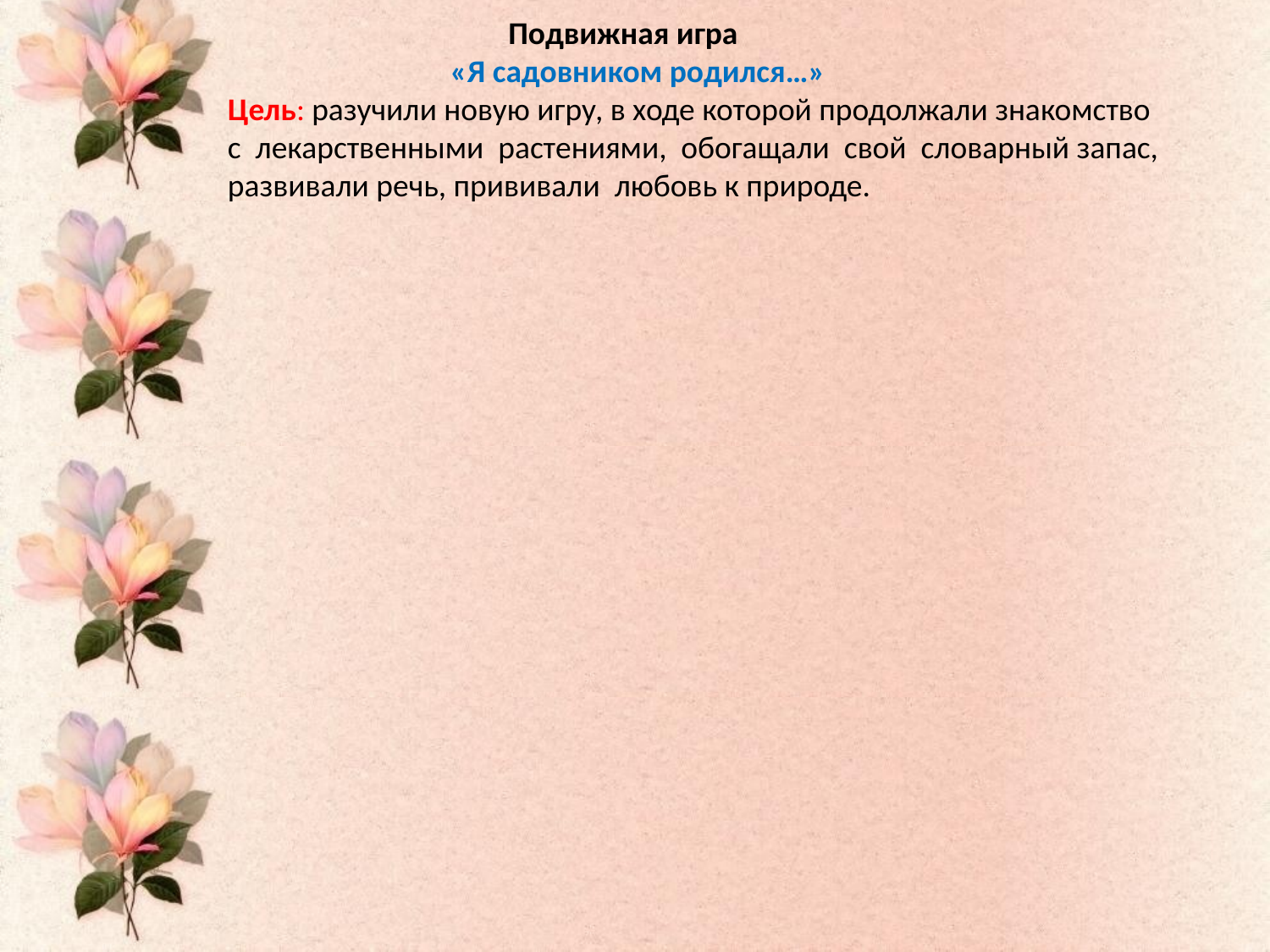

# Подвижная игра «Я садовником родился…» Цель: разучили новую игру, в ходе которой продолжали знакомство с  лекарственными  растениями,  обогащали  свой  словарный запас, развивали речь, прививали  любовь к природе.